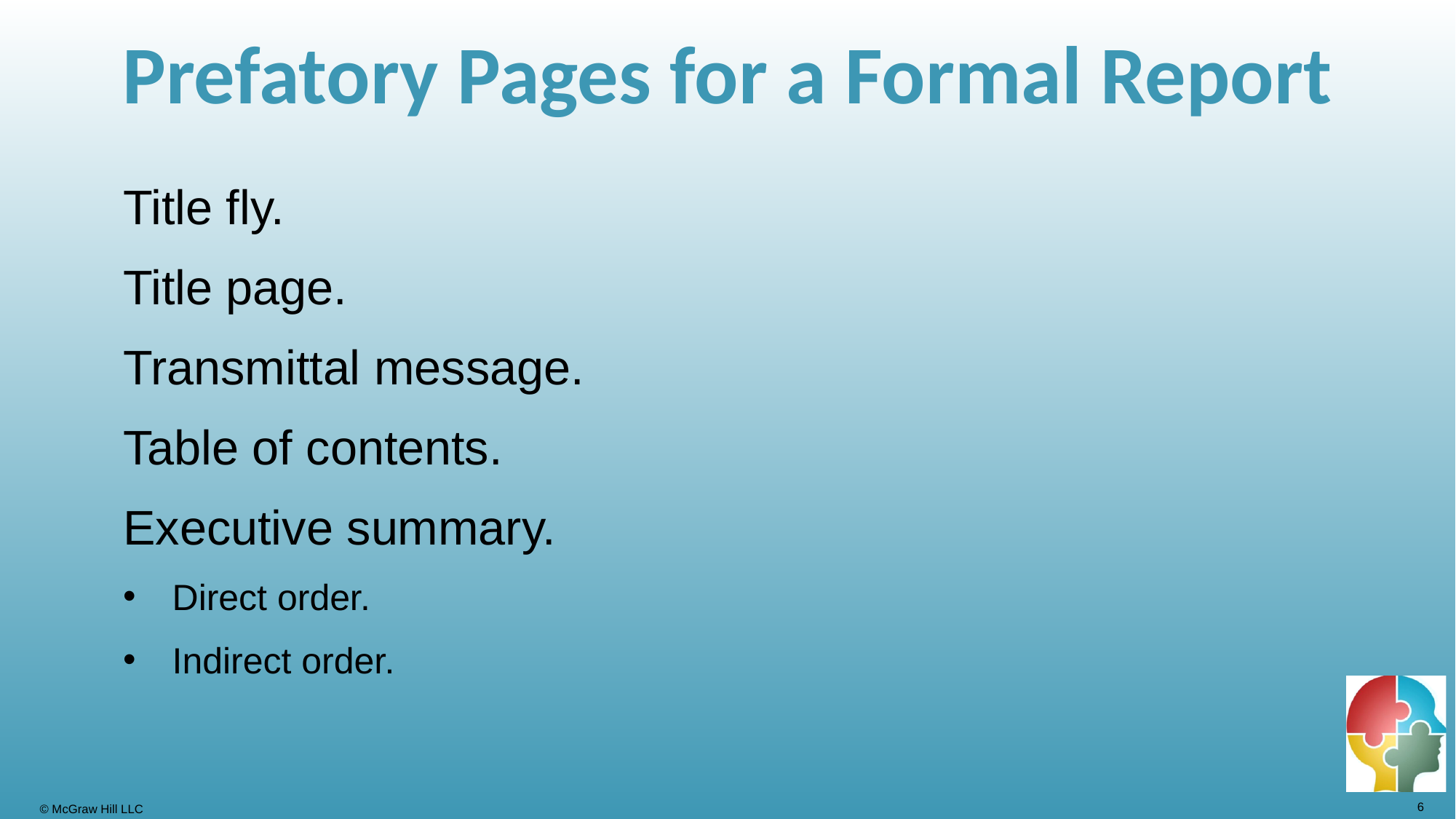

# Prefatory Pages for a Formal Report
Title fly.
Title page.
Transmittal message.
Table of contents.
Executive summary.
Direct order.
Indirect order.
6